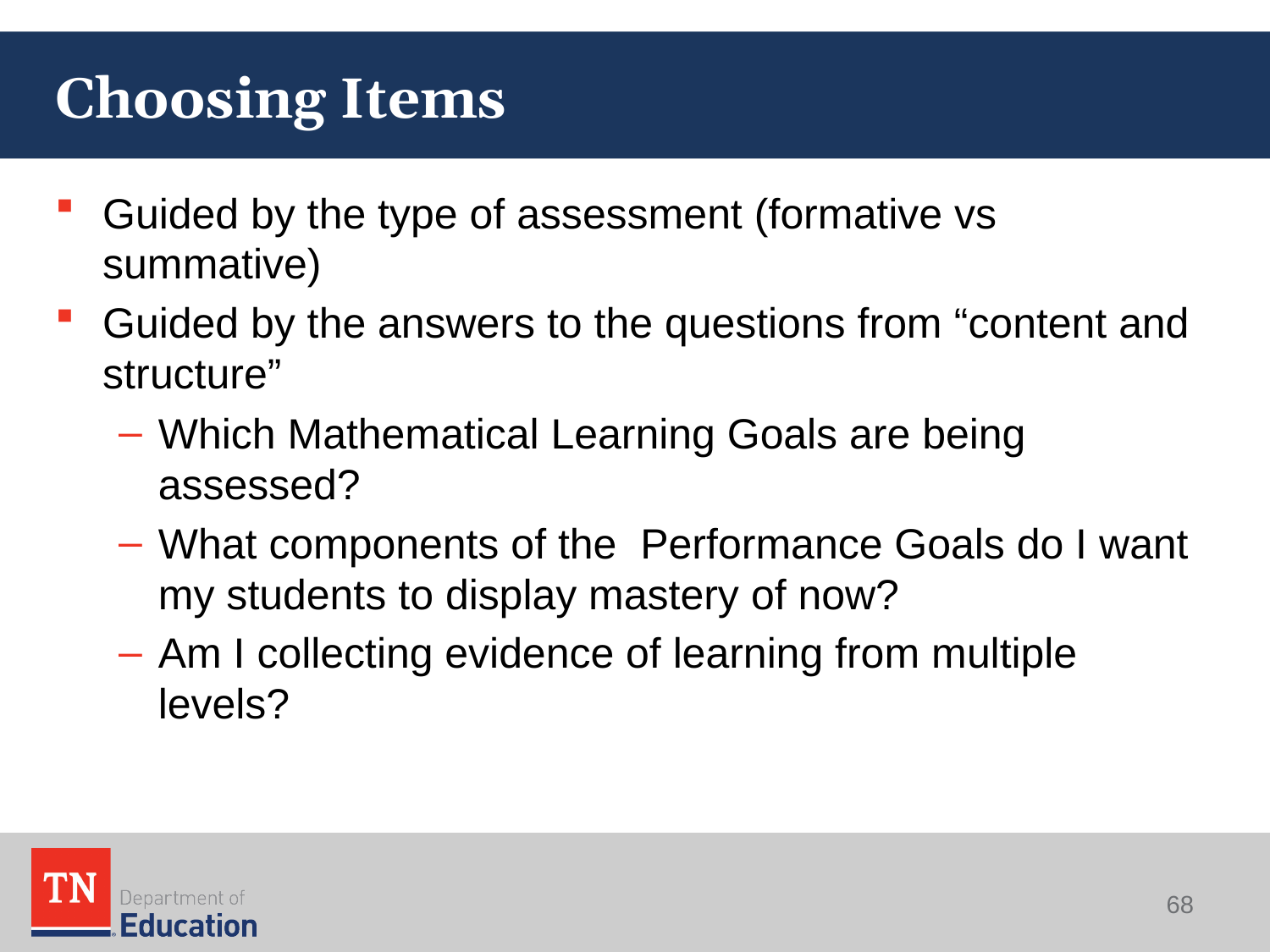

# Choosing Items
Guided by the type of assessment (formative vs summative)
Guided by the answers to the questions from “content and structure”
Which Mathematical Learning Goals are being assessed?
What components of the  Performance Goals do I want my students to display mastery of now?
Am I collecting evidence of learning from multiple levels?
68